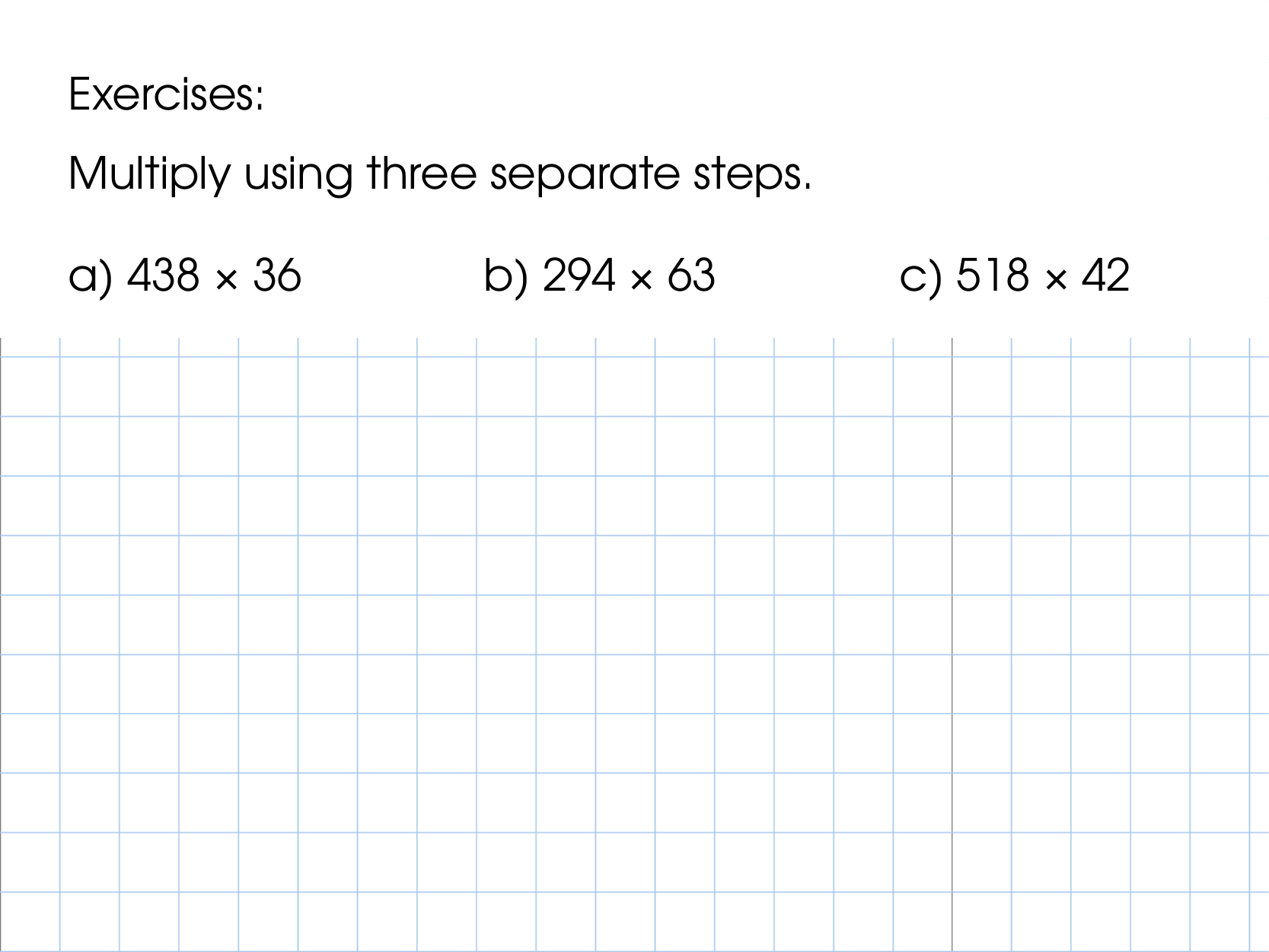

Exercises:
Multiply using three separate steps.
a) 438 × 36
b) 294 × 63
c) 518 × 42